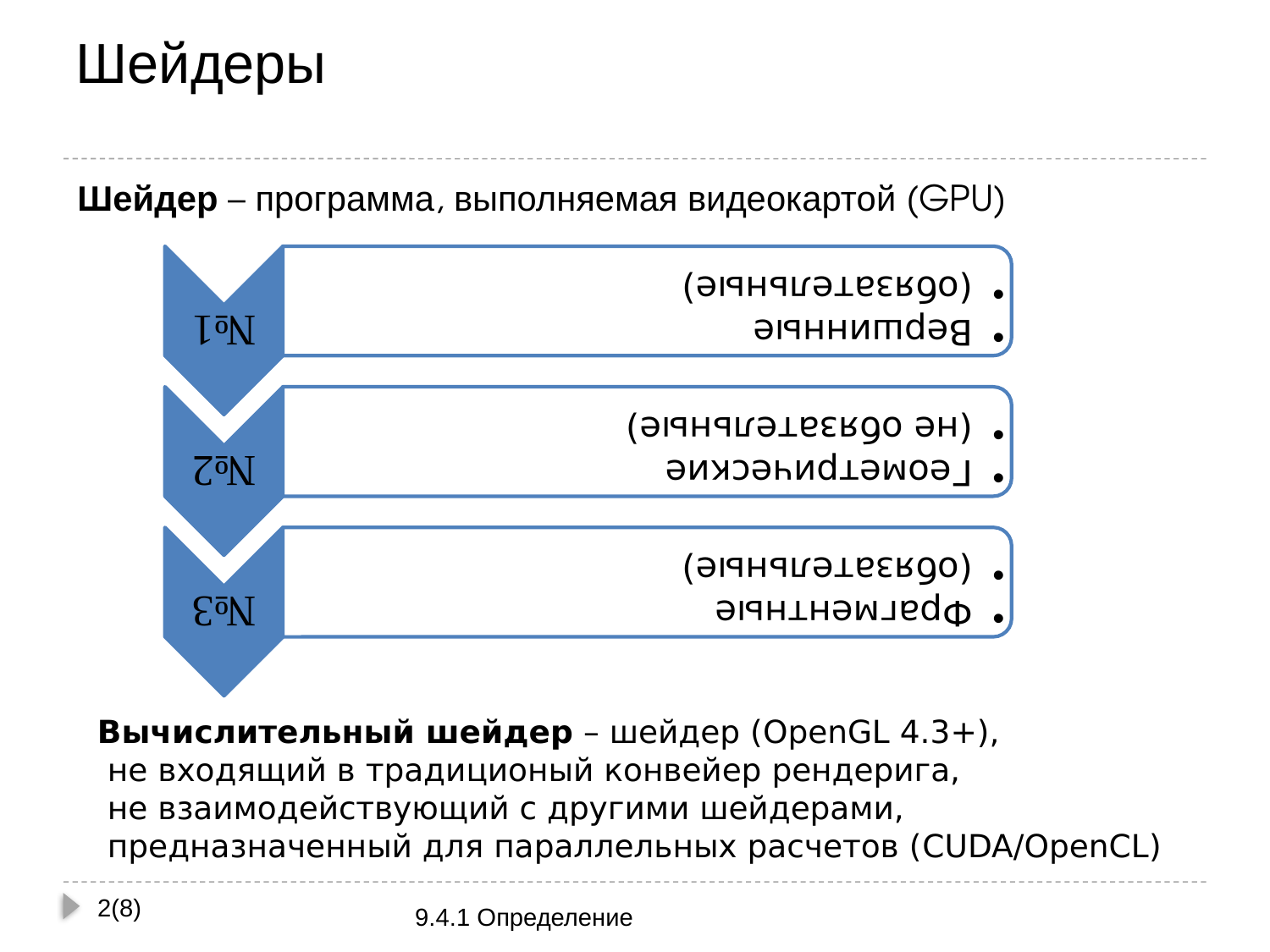

# Шейдеры
Шейдер – программа, выполняемая видеокартой (GPU)

№1
Вершинные
(обязательные)
№2
Геометрические
(не обязательные)
№3
Фрагментные
(обязательные)
Вычислительный шейдер – шейдер (OpenGL 4.3+),
 не входящий в традиционый конвейер рендерига,
 не взаимодействующий с другими шейдерами,
 предназначенный для параллельных расчетов (CUDA/OpenCL)

2(8)
9.4.1 Определение